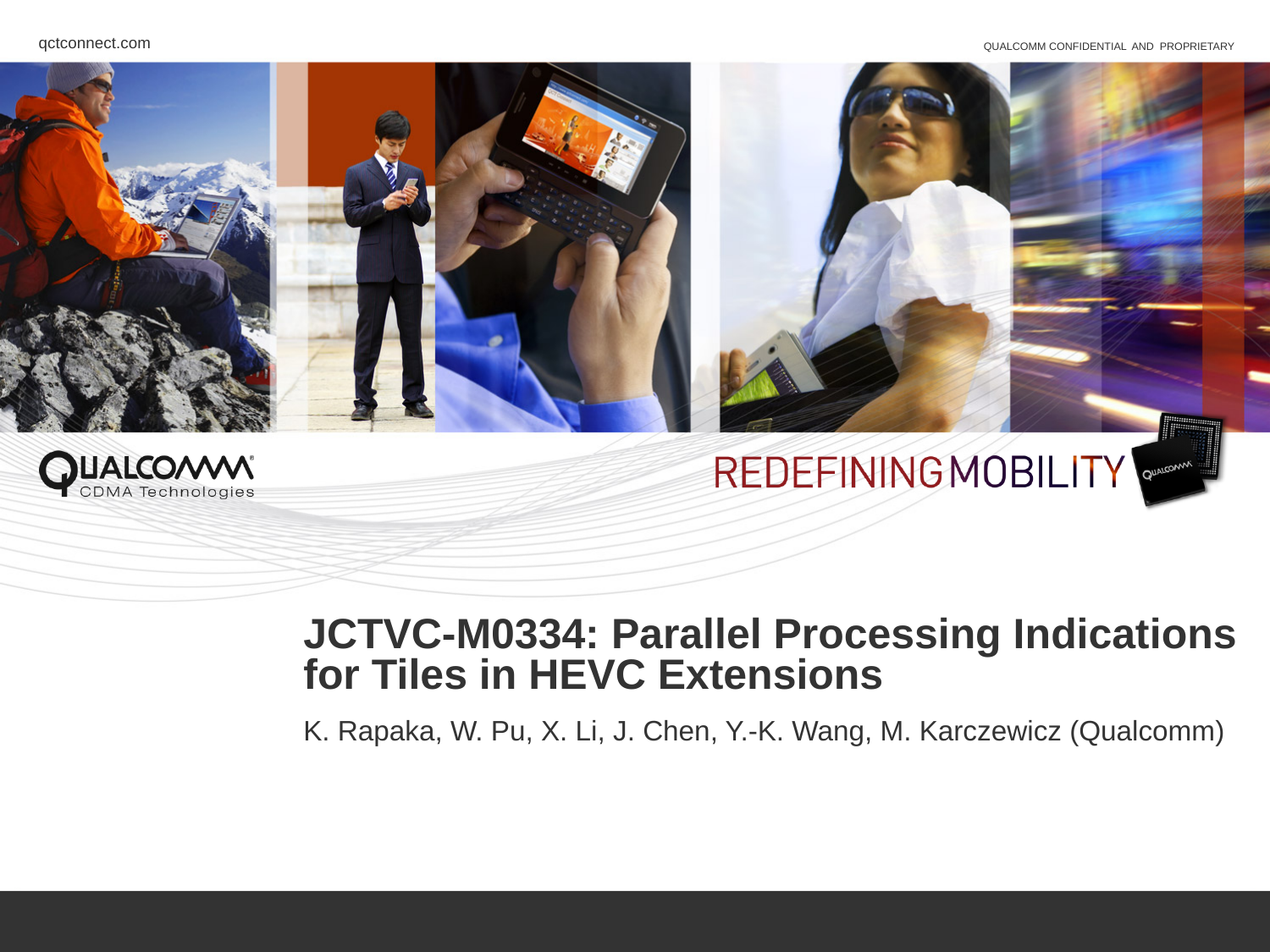

# JCTVC-M0334: Parallel Processing Indications for Tiles in HEVC Extensions
K. Rapaka, W. Pu, X. Li, J. Chen, Y.-K. Wang, M. Karczewicz (Qualcomm)